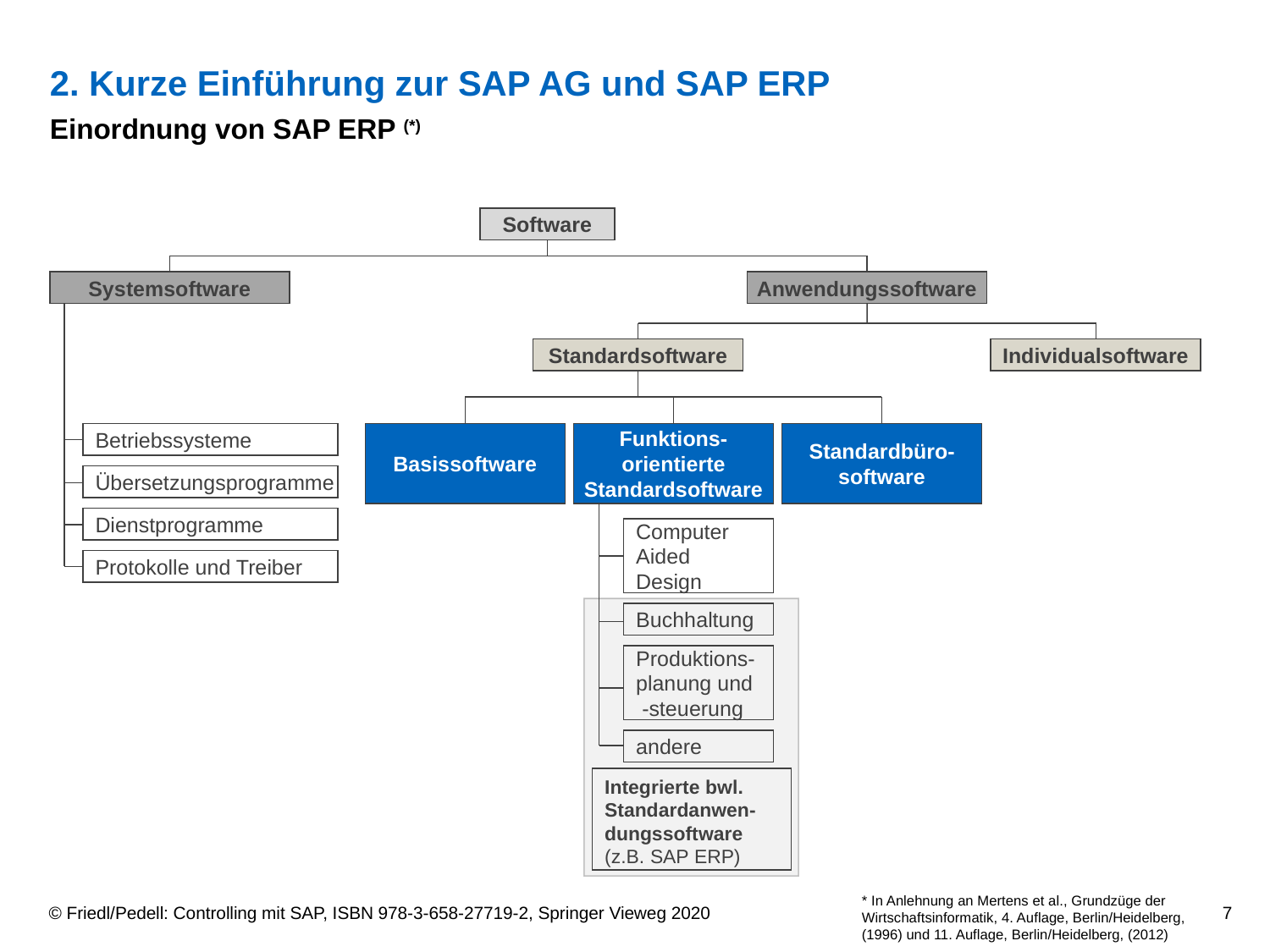

# 2. Kurze Einführung zur SAP AG und SAP ERP
Einordnung von SAP ERP (*)
Software
Systemsoftware
Anwendungssoftware
Standardsoftware
Individualsoftware
Betriebssysteme
Basissoftware
Funktions-
orientierte
Standardsoftware
Standardbüro-
software
Übersetzungsprogramme
Dienstprogramme
Computer
Aided
Design
Protokolle und Treiber

Buchhaltung
Produktions-
planung und
 -steuerung
andere
Integrierte bwl.
Standardanwen-dungssoftware
(z.B. SAP ERP)
* In Anlehnung an Mertens et al., Grundzüge der Wirtschaftsinformatik, 4. Auflage, Berlin/Heidelberg, (1996) und 11. Auflage, Berlin/Heidelberg, (2012)
© Friedl/Pedell: Controlling mit SAP, ISBN 978-3-658-27719-2, Springer Vieweg 2020
7